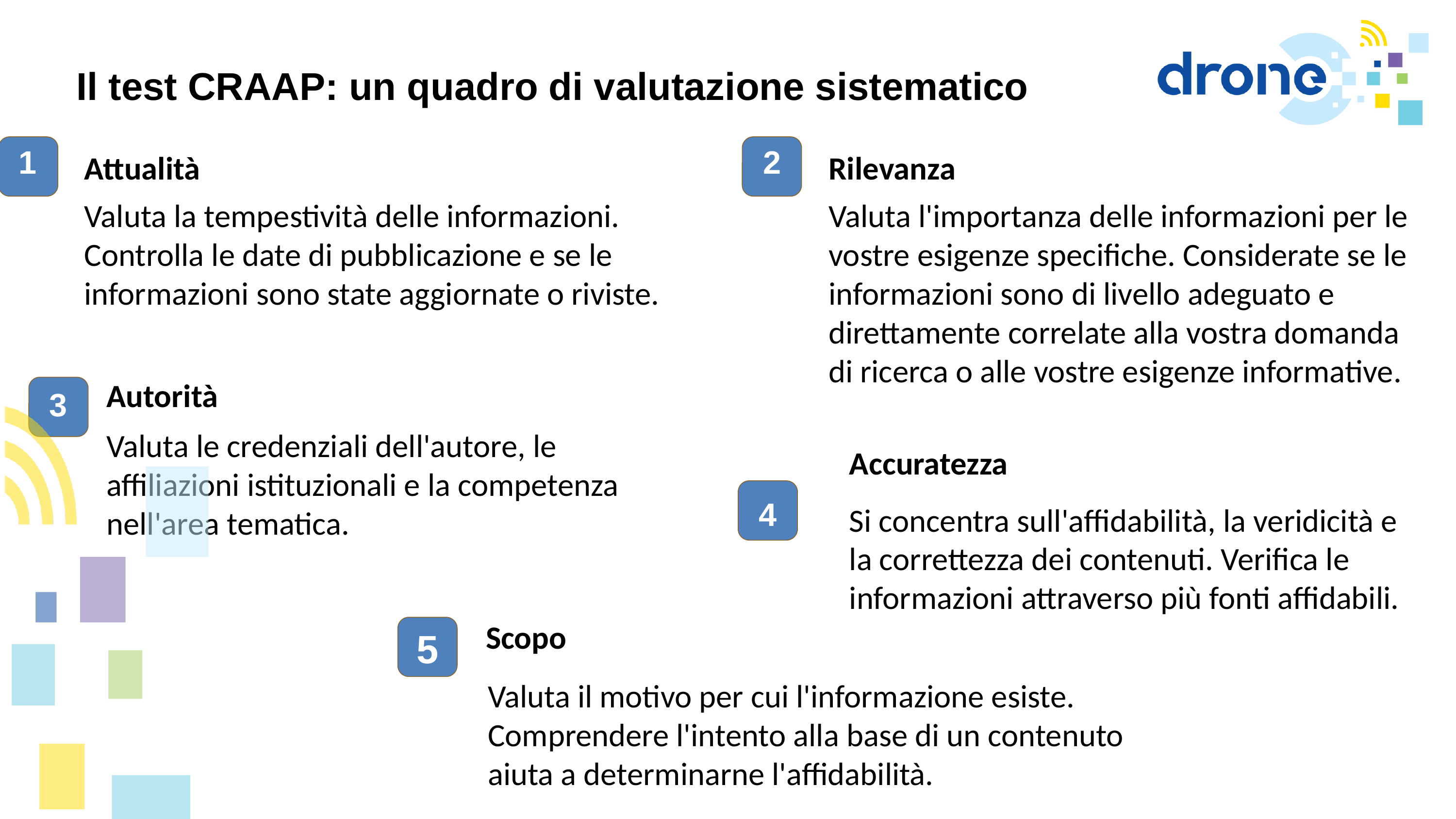

Il test CRAAP: un quadro di valutazione sistematico

Attualità
Rilevanza
1
2
Valuta la tempestività delle informazioni. Controlla le date di pubblicazione e se le informazioni sono state aggiornate o riviste.
Valuta l'importanza delle informazioni per le vostre esigenze specifiche. Considerate se le informazioni sono di livello adeguato e direttamente correlate alla vostra domanda di ricerca o alle vostre esigenze informative.
Autorità
3

Valuta le credenziali dell'autore, le affiliazioni istituzionali e la competenza nell'area tematica.
Accuratezza

4
Si concentra sull'affidabilità, la veridicità e la correttezza dei contenuti. Verifica le informazioni attraverso più fonti affidabili.
Scopo
5
Valuta il motivo per cui l'informazione esiste. Comprendere l'intento alla base di un contenuto aiuta a determinarne l'affidabilità.